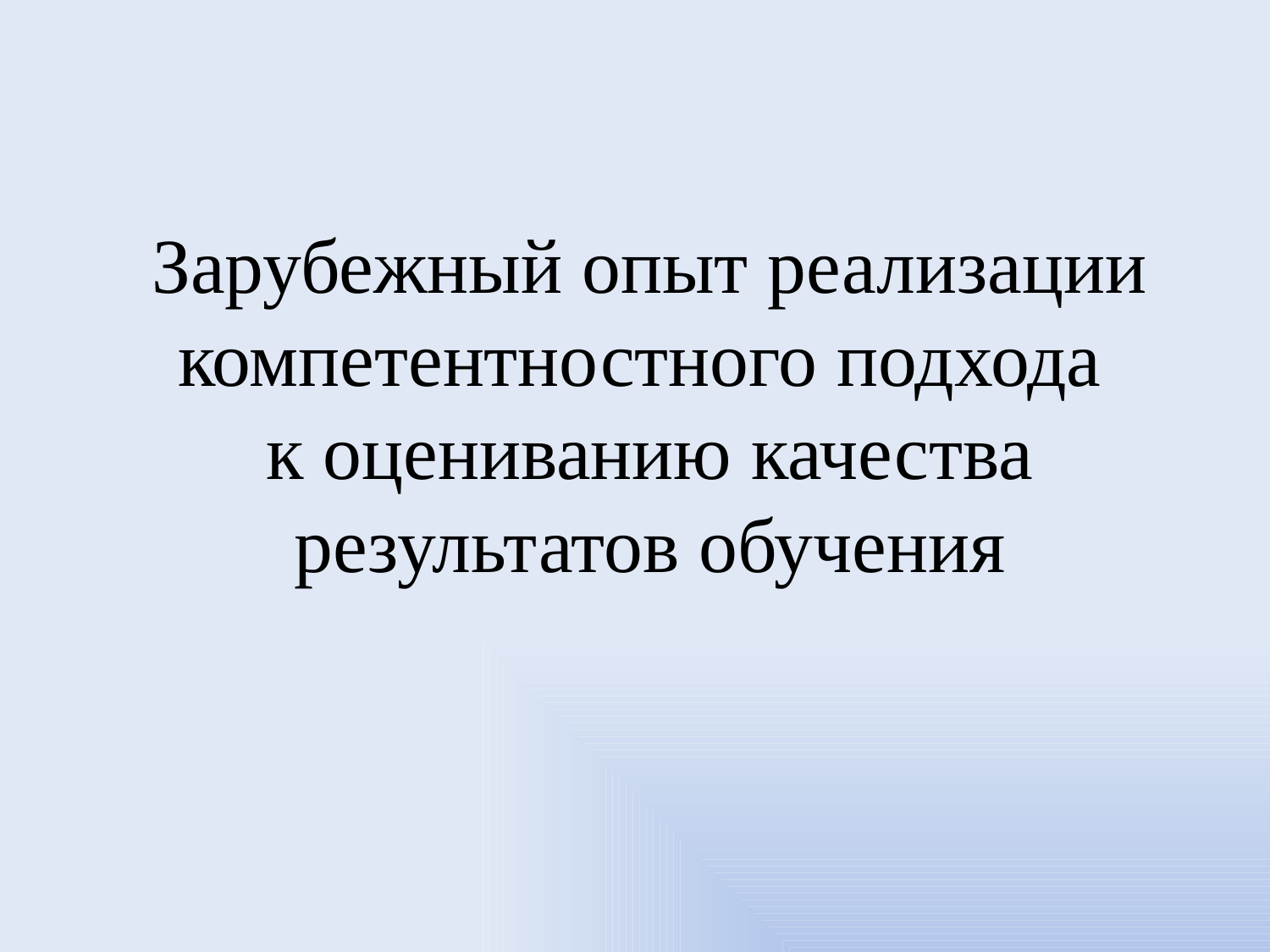

Зарубежный опыт реализации компетентностного подхода
к оцениванию качества результатов обучения